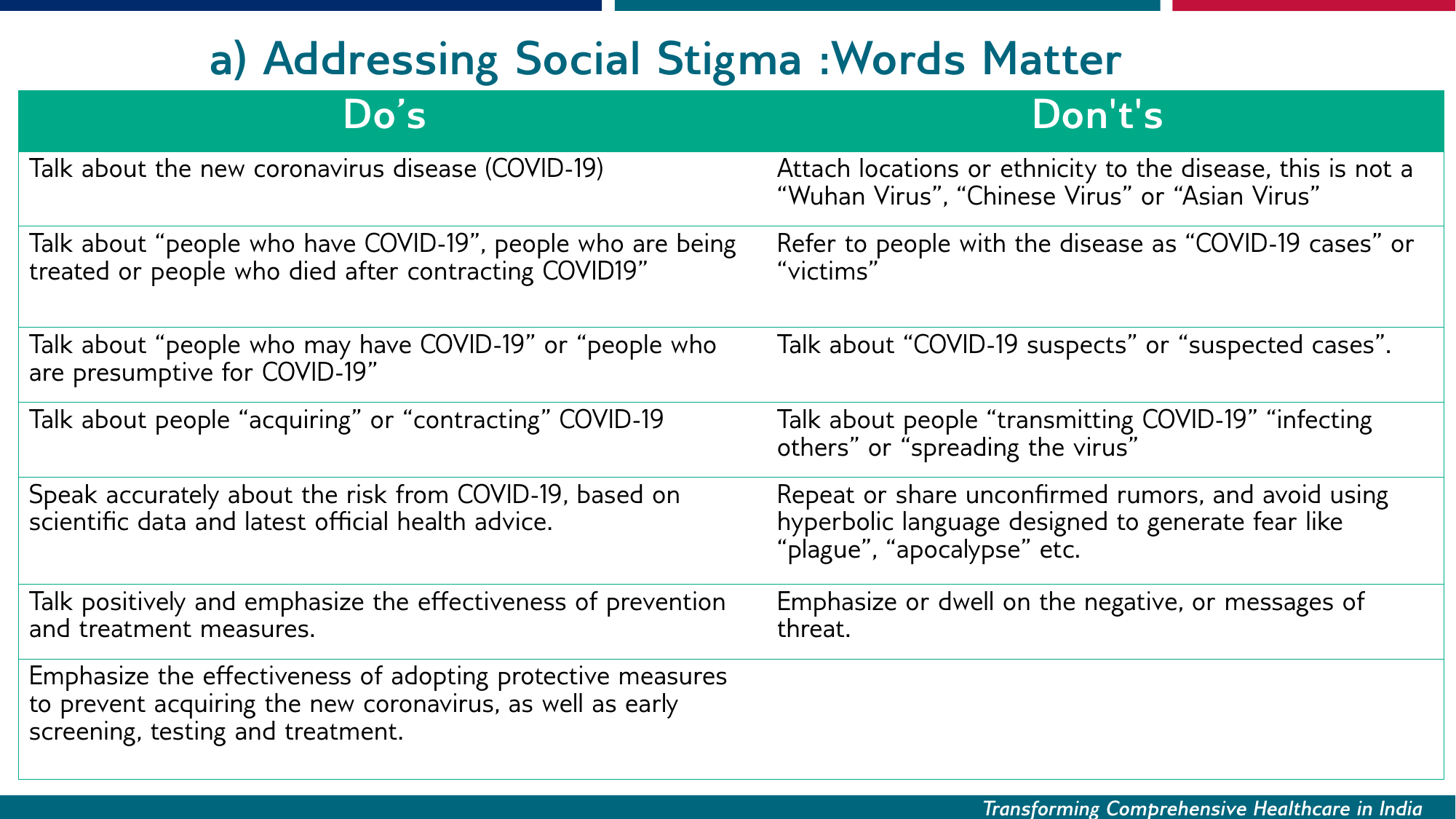

# a) Addressing Social Stigma :Words Matter
| Do’s | Don't's |
| --- | --- |
| Talk about the new coronavirus disease (COVID-19) | Attach locations or ethnicity to the disease, this is not a “Wuhan Virus”, “Chinese Virus” or “Asian Virus” |
| Talk about “people who have COVID-19”, people who are being treated or people who died after contracting COVID19” | Refer to people with the disease as “COVID-19 cases” or “victims” |
| Talk about “people who may have COVID-19” or “people who are presumptive for COVID-19” | Talk about “COVID-19 suspects” or “suspected cases”. |
| Talk about people “acquiring” or “contracting” COVID-19 | Talk about people “transmitting COVID-19” “infecting others” or “spreading the virus” |
| Speak accurately about the risk from COVID-19, based on scientific data and latest official health advice. | Repeat or share unconfirmed rumors, and avoid using hyperbolic language designed to generate fear like “plague”, “apocalypse” etc. |
| Talk positively and emphasize the effectiveness of prevention and treatment measures. | Emphasize or dwell on the negative, or messages of threat. |
| Emphasize the effectiveness of adopting protective measures to prevent acquiring the new coronavirus, as well as early screening, testing and treatment. |  |